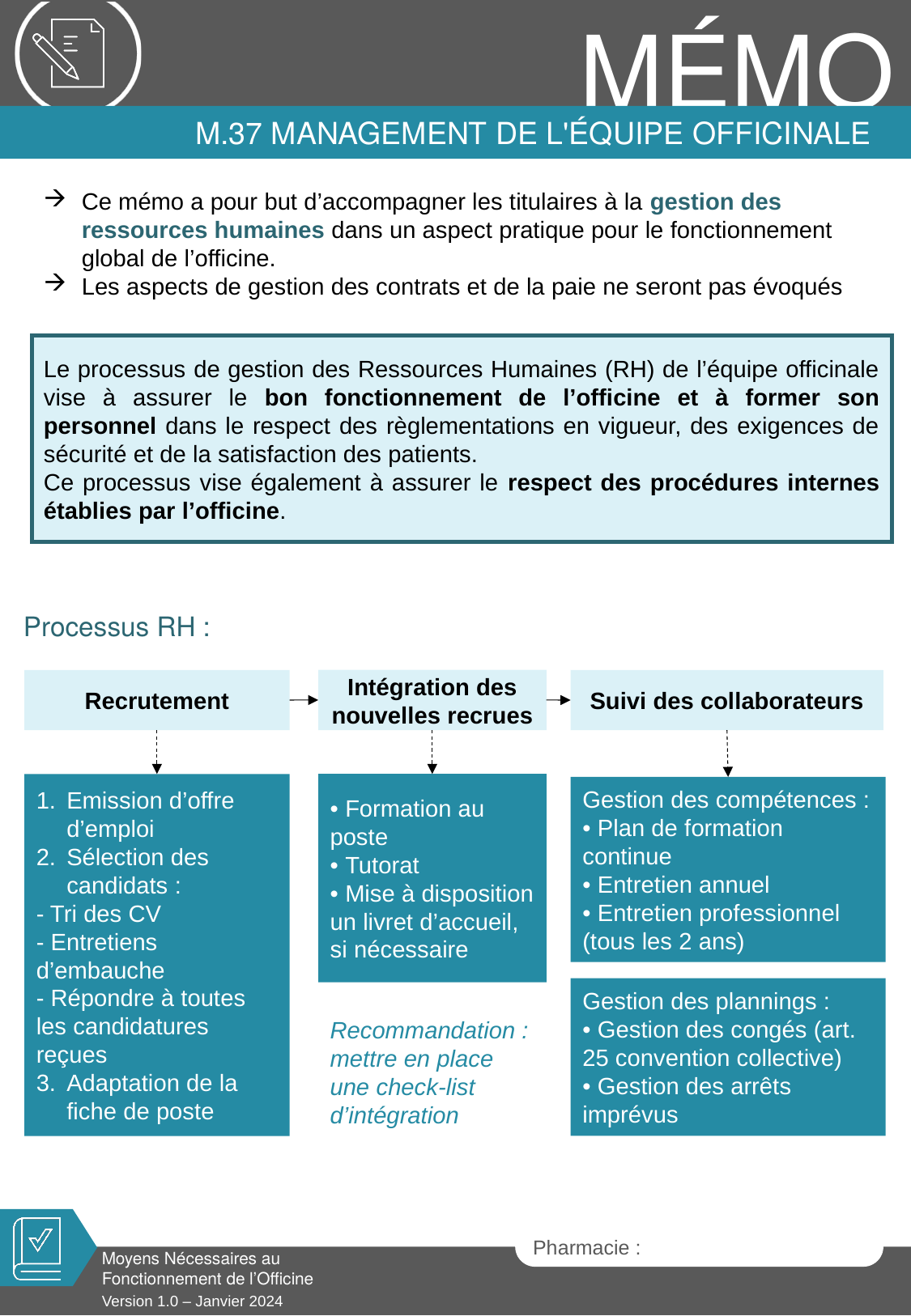

# M.37 Management de l'équipe officinale
Ce mémo a pour but d’accompagner les titulaires à la gestion des ressources humaines dans un aspect pratique pour le fonctionnement global de l’officine.
Les aspects de gestion des contrats et de la paie ne seront pas évoqués
Le processus de gestion des Ressources Humaines (RH) de l’équipe officinale vise à assurer le bon fonctionnement de l’officine et à former son personnel dans le respect des règlementations en vigueur, des exigences de sécurité et de la satisfaction des patients.
Ce processus vise également à assurer le respect des procédures internes établies par l’officine.
Processus RH :
Intégration des nouvelles recrues
Recrutement
Suivi des collaborateurs
Emission d’offre d’emploi
Sélection des candidats :
- Tri des CV
- Entretiens d’embauche
- Répondre à toutes les candidatures reçues
Adaptation de la fiche de poste
• Formation au poste
• Tutorat
• Mise à disposition un livret d’accueil, si nécessaire
Gestion des compétences :
• Plan de formation continue
• Entretien annuel
• Entretien professionnel (tous les 2 ans)
Gestion des plannings :
• Gestion des congés (art. 25 convention collective)
• Gestion des arrêts imprévus
Recommandation : mettre en place une check-list d’intégration